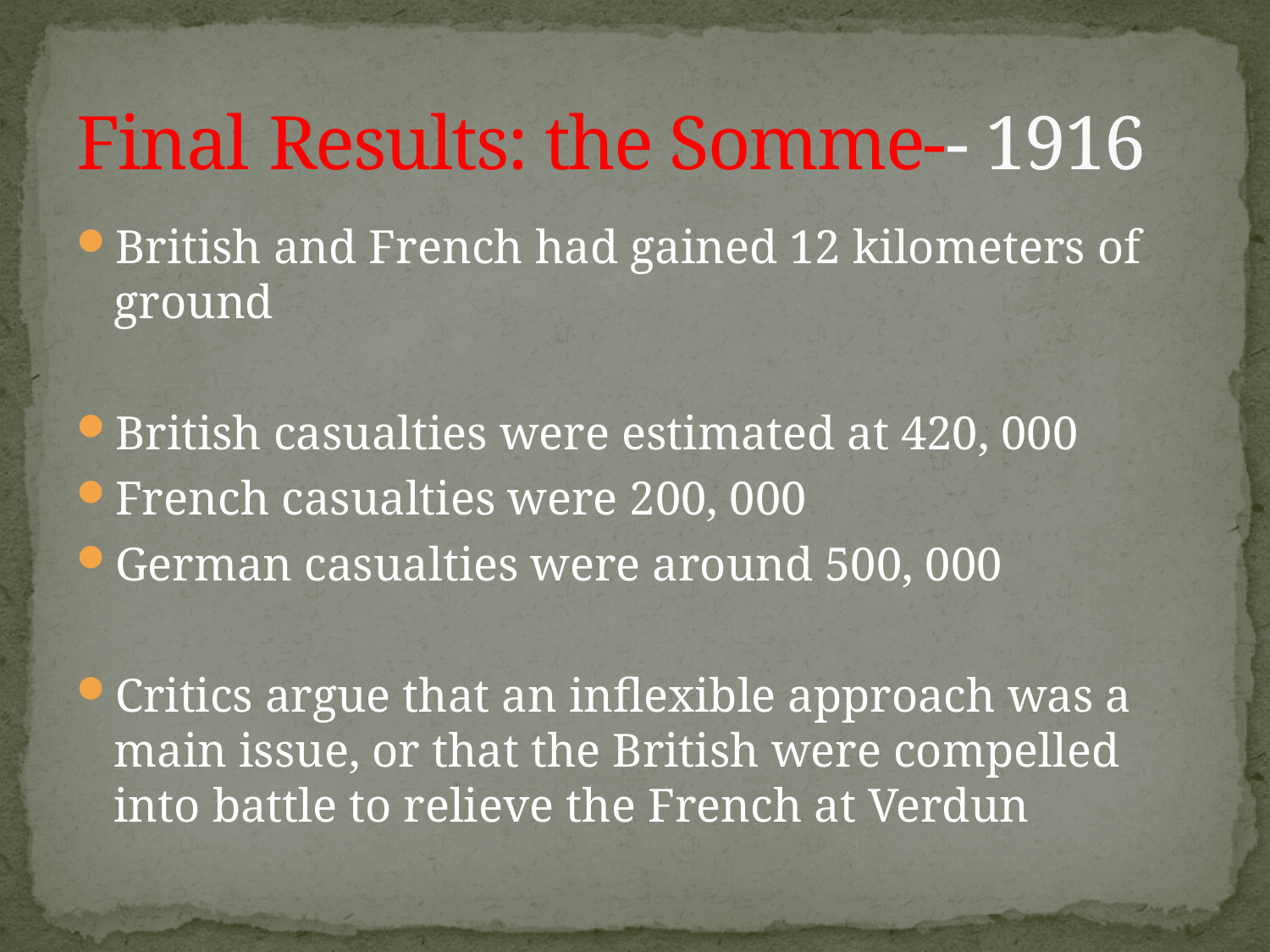

# Final Results: the Somme-- 1916
British and French had gained 12 kilometers of ground

British casualties were estimated at 420, 000
French casualties were 200, 000
German casualties were around 500, 000

Critics argue that an inflexible approach was a main issue, or that the British were compelled into battle to relieve the French at Verdun